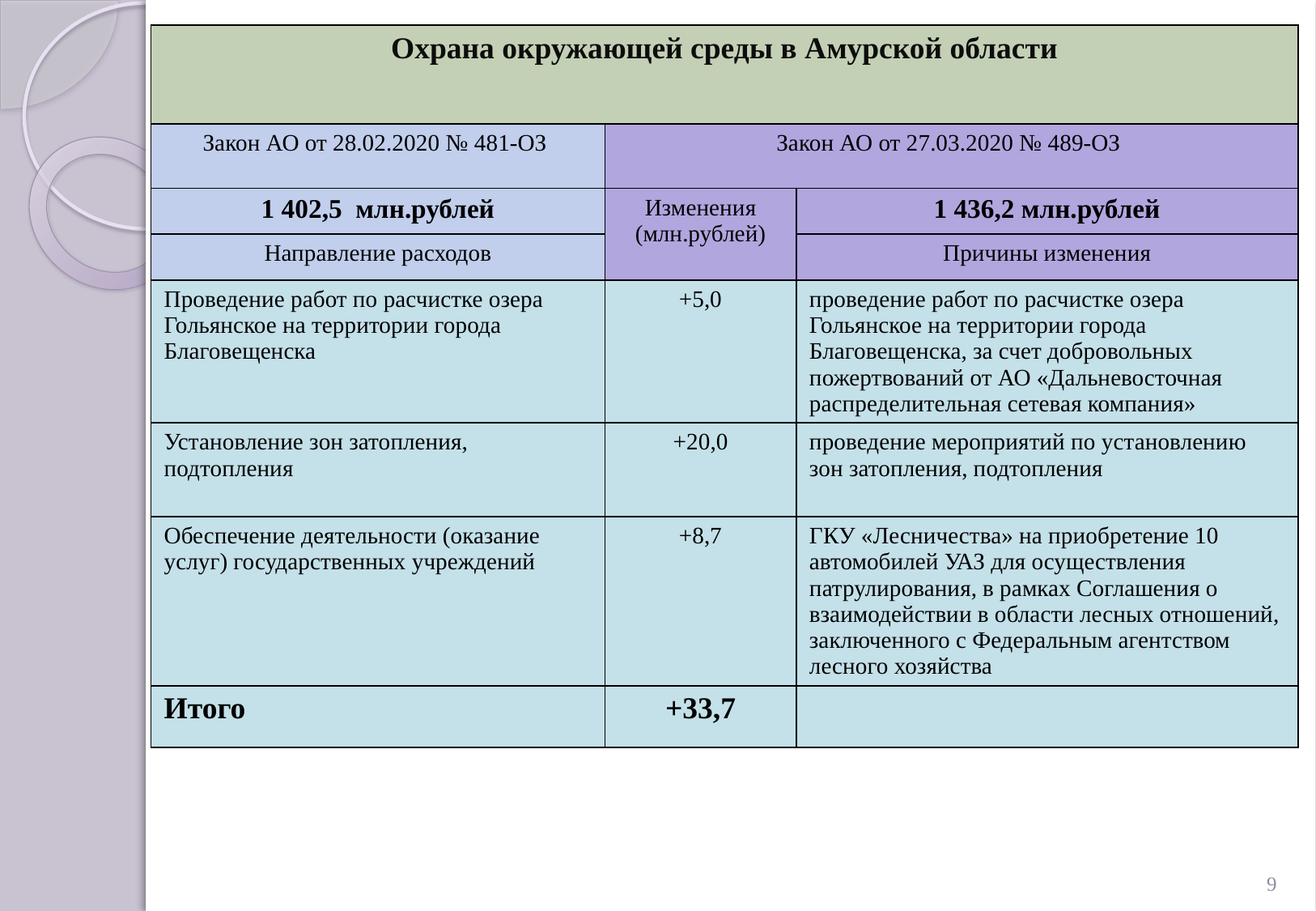

| Охрана окружающей среды в Амурской области |  |  |
| --- | --- | --- |
| Закон АО от 28.02.2020 № 481-ОЗ | Закон АО от 27.03.2020 № 489-ОЗ |  |
| 1 402,5 млн.рублей | Изменения (млн.рублей) | 1 436,2 млн.рублей |
| Направление расходов |  | Причины изменения |
| Проведение работ по расчистке озера Гольянское на территории города Благовещенска | +5,0 | проведение работ по расчистке озера Гольянское на территории города Благовещенска, за счет добровольных пожертвований от АО «Дальневосточная распределительная сетевая компания» |
| Установление зон затопления, подтопления | +20,0 | проведение мероприятий по установлению зон затопления, подтопления |
| Обеспечение деятельности (оказание услуг) государственных учреждений | +8,7 | ГКУ «Лесничества» на приобретение 10 автомобилей УАЗ для осуществления патрулирования, в рамках Соглашения о взаимодействии в области лесных отношений, заключенного с Федеральным агентством лесного хозяйства |
| Итого | +33,7 |  |
9